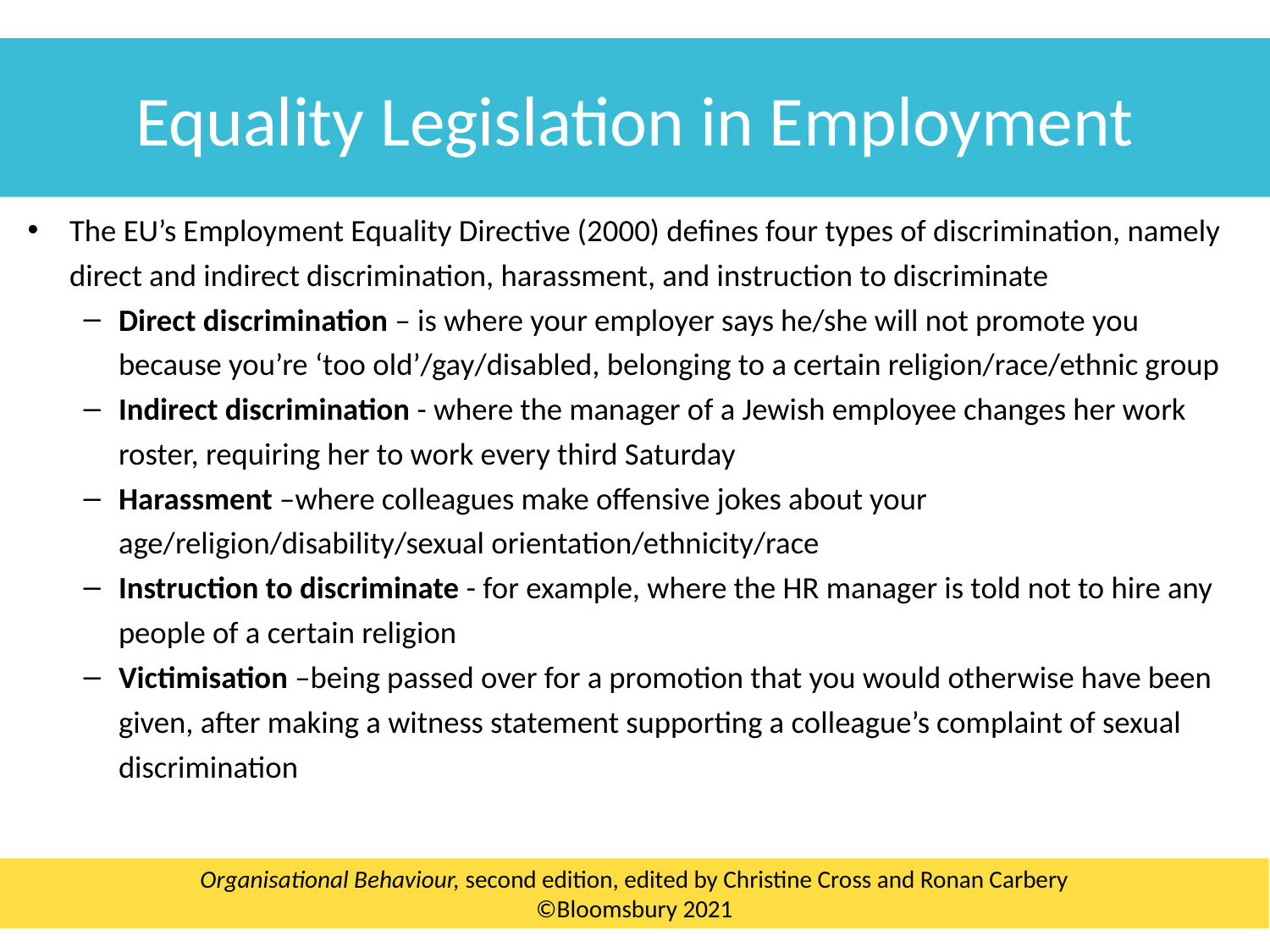

Equality Legislation in Employment
The EU’s Employment Equality Directive (2000) defines four types of discrimination, namely direct and indirect discrimination, harassment, and instruction to discriminate
Direct discrimination – is where your employer says he/she will not promote you because you’re ‘too old’/gay/disabled, belonging to a certain religion/race/ethnic group
Indirect discrimination - where the manager of a Jewish employee changes her work roster, requiring her to work every third Saturday
Harassment –where colleagues make offensive jokes about your age/religion/disability/sexual orientation/ethnicity/race
Instruction to discriminate - for example, where the HR manager is told not to hire any people of a certain religion
Victimisation –being passed over for a promotion that you would otherwise have been given, after making a witness statement supporting a colleague’s complaint of sexual discrimination